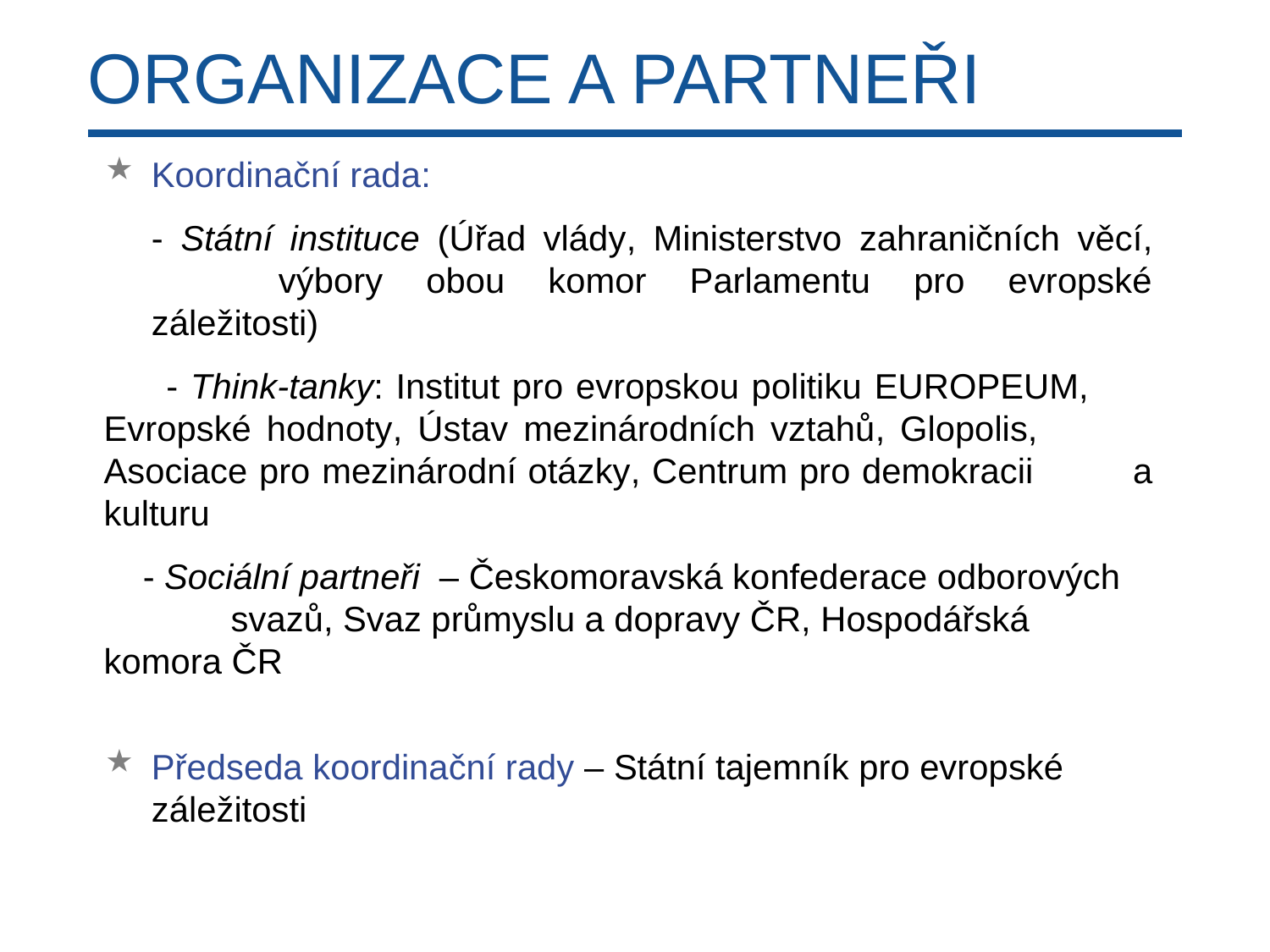

# Organizace a partneři
Koordinační rada:
	- Státní instituce (Úřad vlády, Ministerstvo zahraničních věcí, 	výbory obou komor Parlamentu pro evropské záležitosti)
     - Think-tanky: Institut pro evropskou politiku EUROPEUM, 	Evropské hodnoty, Ústav mezinárodních vztahů, Glopolis, 	Asociace pro mezinárodní otázky, Centrum pro demokracii 	a kulturu
    - Sociální partneři  – Českomoravská konfederace odborových 	svazů, Svaz průmyslu a dopravy ČR, Hospodářská 	komora ČR

Předseda koordinační rady – Státní tajemník pro evropské záležitosti